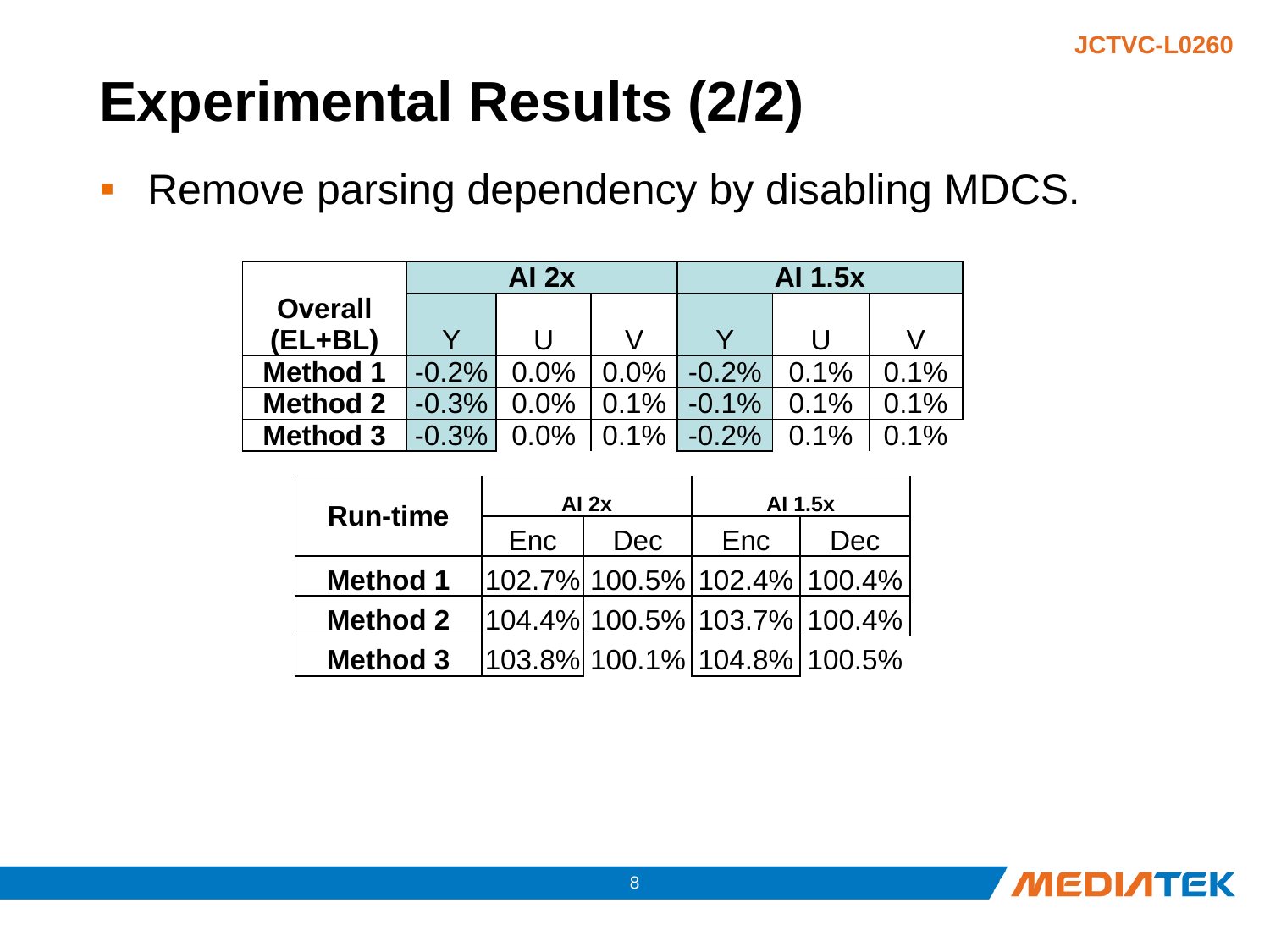

# Experimental Results (2/2)
Remove parsing dependency by disabling MDCS.
| Overall (EL+BL) | AI 2x |  |  | AI 1.5x |  |  |
| --- | --- | --- | --- | --- | --- | --- |
|  | Y | U | V | Y | U | V |
| Method 1 | -0.2% | 0.0% | 0.0% | -0.2% | 0.1% | 0.1% |
| Method 2 | -0.3% | 0.0% | 0.1% | -0.1% | 0.1% | 0.1% |
| Method 3 | -0.3% | 0.0% | 0.1% | -0.2% | 0.1% | 0.1% |
| Run-time | AI 2x |  | AI 1.5x |  |
| --- | --- | --- | --- | --- |
|  | Enc | Dec | Enc | Dec |
| Method 1 | 102.7% | 100.5% | 102.4% | 100.4% |
| Method 2 | 104.4% | 100.5% | 103.7% | 100.4% |
| Method 3 | 103.8% | 100.1% | 104.8% | 100.5% |
8